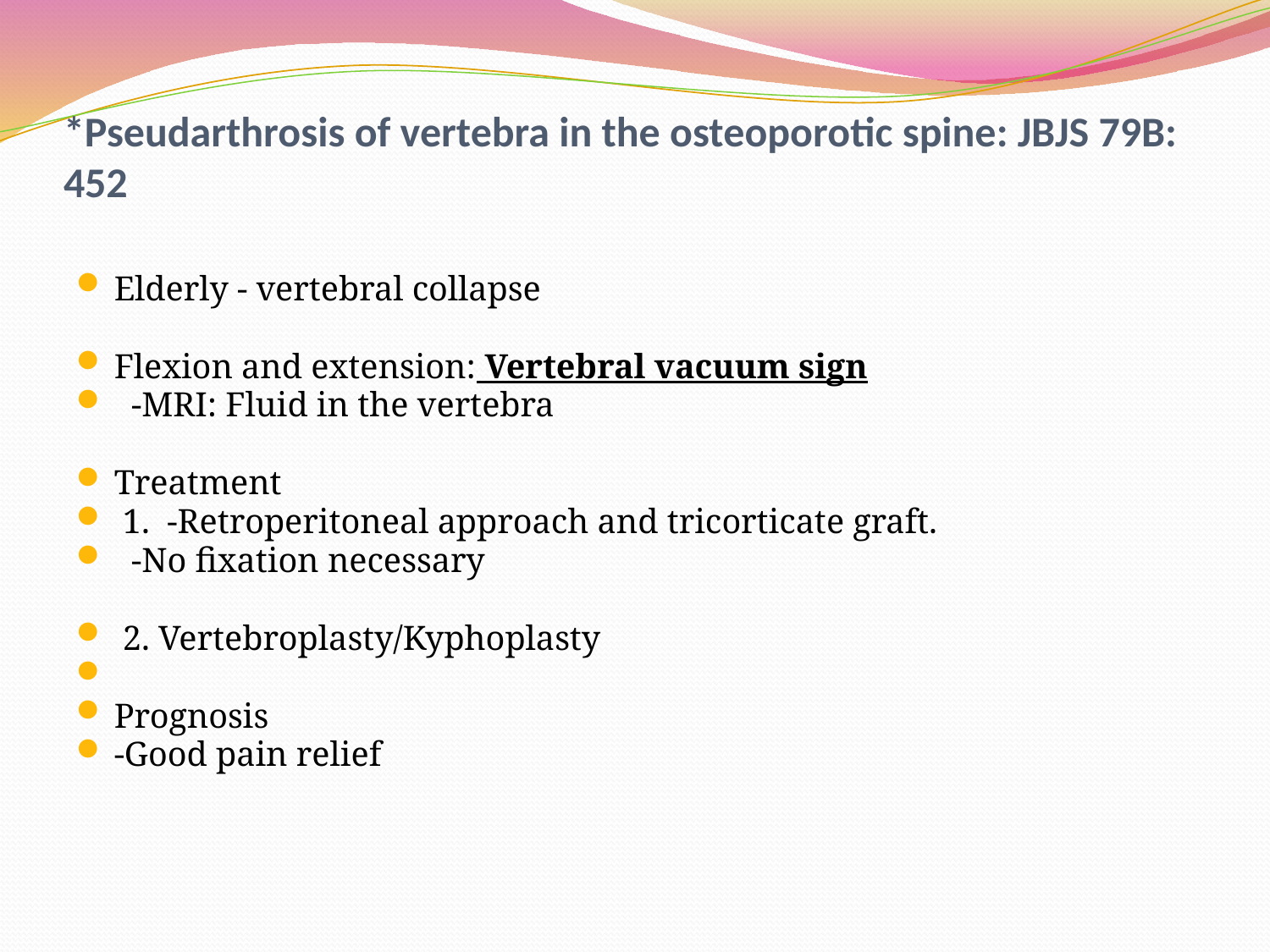

# *Pseudarthrosis of vertebra in the osteoporotic spine: JBJS 79B: 452
Elderly - vertebral collapse

Flexion and extension: Vertebral vacuum sign
  -MRI: Fluid in the vertebra

Treatment
 1.  -Retroperitoneal approach and tricorticate graft.
  -No fixation necessary

 2. Vertebroplasty/Kyphoplasty

Prognosis
-Good pain relief